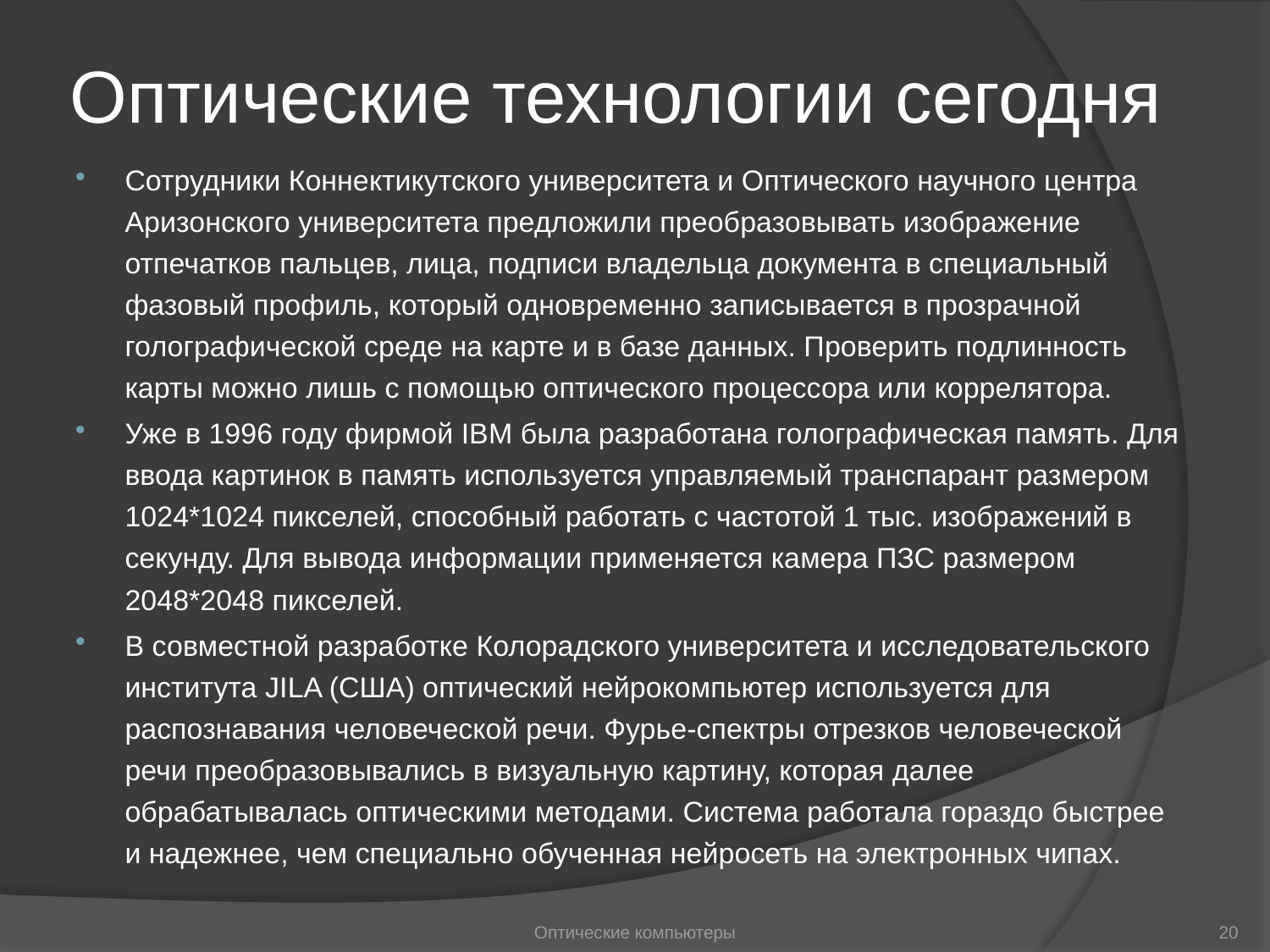

# Оптические технологии сегодня
Сотрудники Коннектикутского университета и Оптического научного центра Аризонского университета предложили преобразовывать изображение отпечатков пальцев, лица, подписи владельца документа в специальный фазовый профиль, который одновременно записывается в прозрачной голографической среде на карте и в базе данных. Проверить подлинность карты можно лишь с помощью оптического процессора или коррелятора.
Уже в 1996 году фирмой IBM была разработана голографическая память. Для ввода картинок в память используется управляемый транспарант размером 1024*1024 пикселей, способный работать с частотой 1 тыс. изображений в секунду. Для вывода информации применяется камера ПЗС размером 2048*2048 пикселей.
В совместной разработке Колорадского университета и исследовательского института JILA (США) оптический нейрокомпьютер используется для распознавания человеческой речи. Фурье-спектры отрезков человеческой речи преобразовывались в визуальную картину, которая далее обрабатывалась оптическими методами. Система работала гораздо быстрее и надежнее, чем специально обученная нейросеть на электронных чипах.

Оптические компьютеры
20